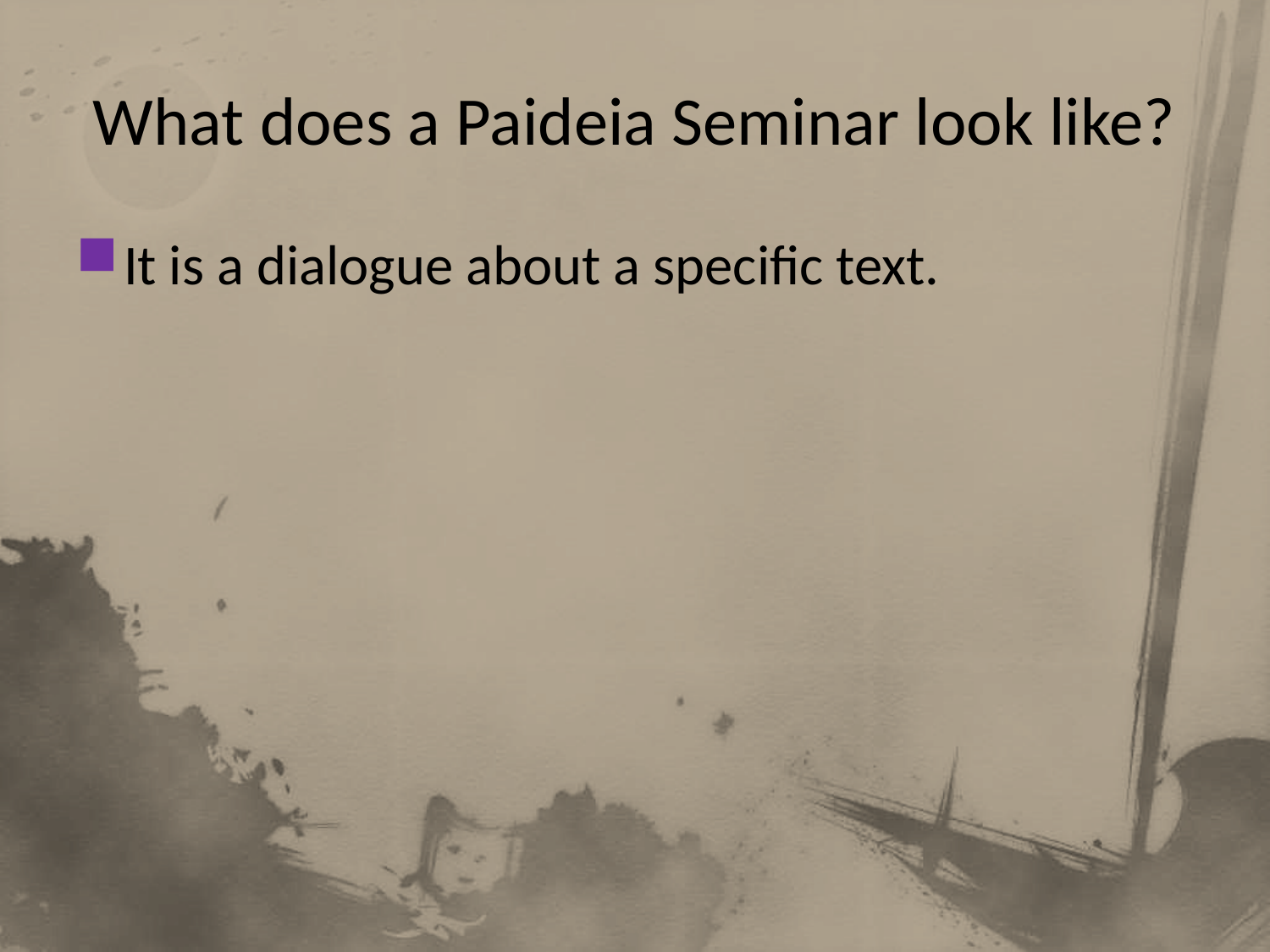

# What does a Paideia Seminar look like?
It is a dialogue about a specific text.